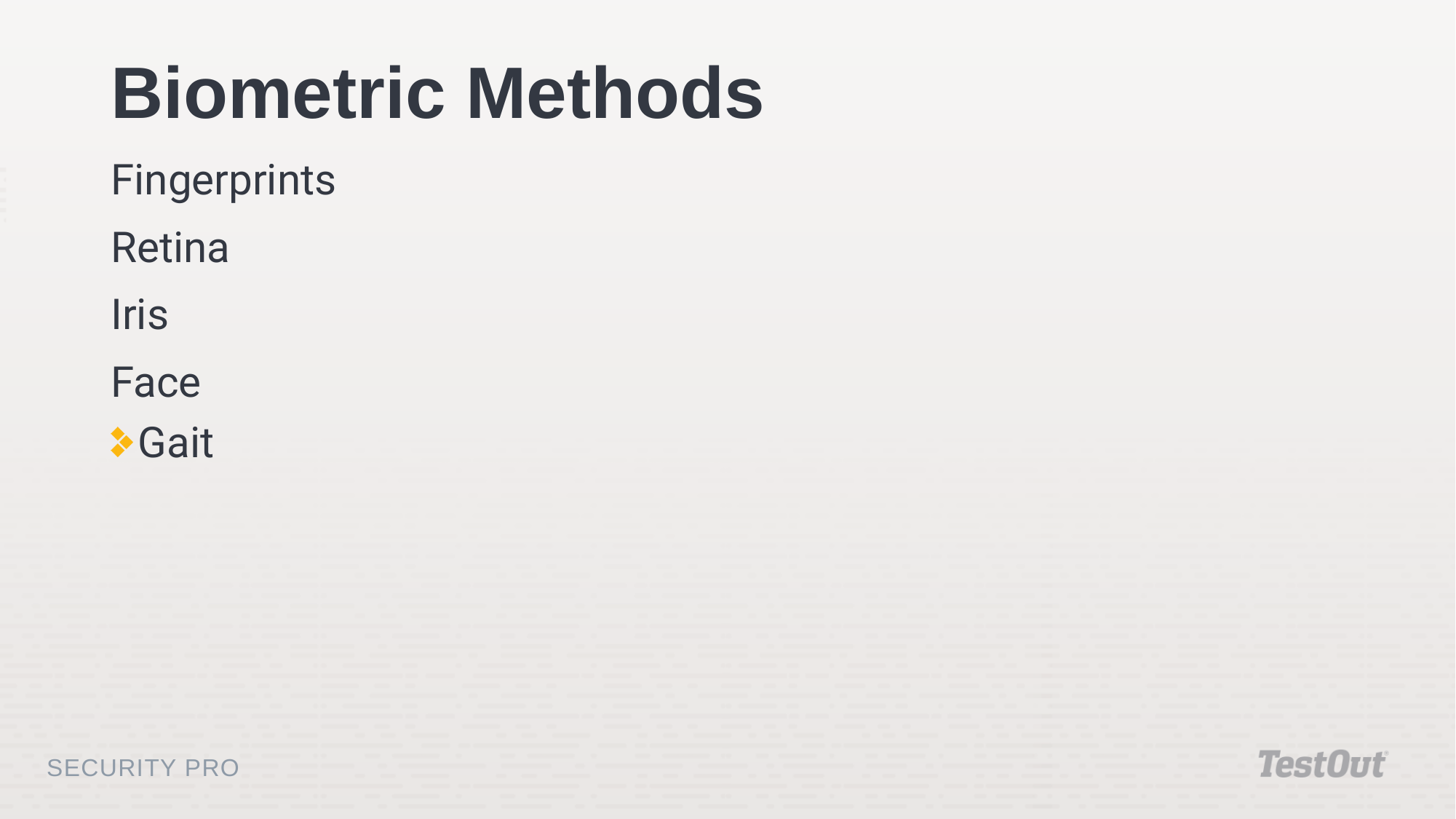

# Biometric Methods
Fingerprints
Retina
Iris
Face
Gait
Security Pro